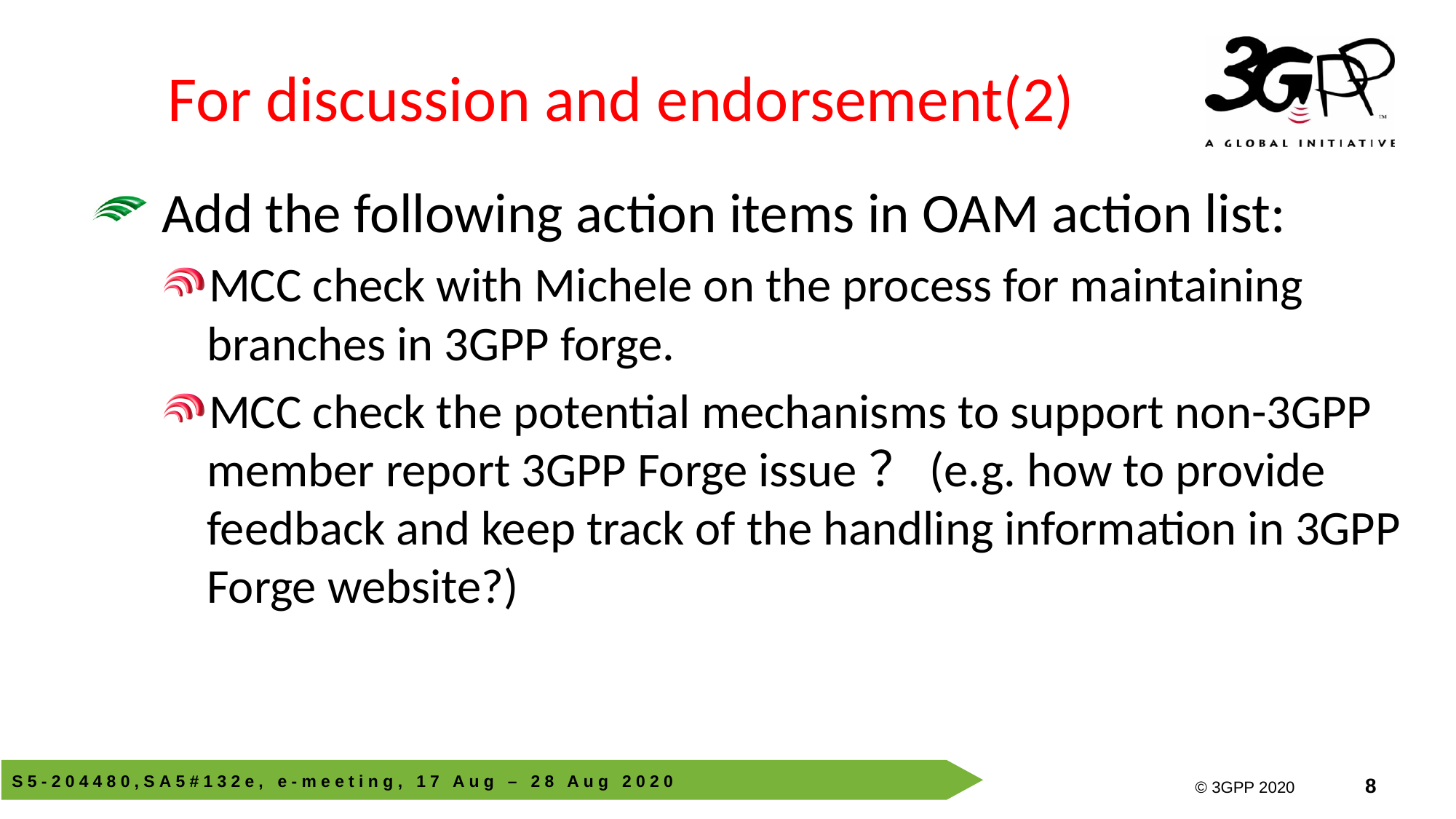

# For discussion and endorsement(2)
Add the following action items in OAM action list:
MCC check with Michele on the process for maintaining branches in 3GPP forge.
MCC check the potential mechanisms to support non-3GPP member report 3GPP Forge issue？(e.g. how to provide feedback and keep track of the handling information in 3GPP Forge website?)